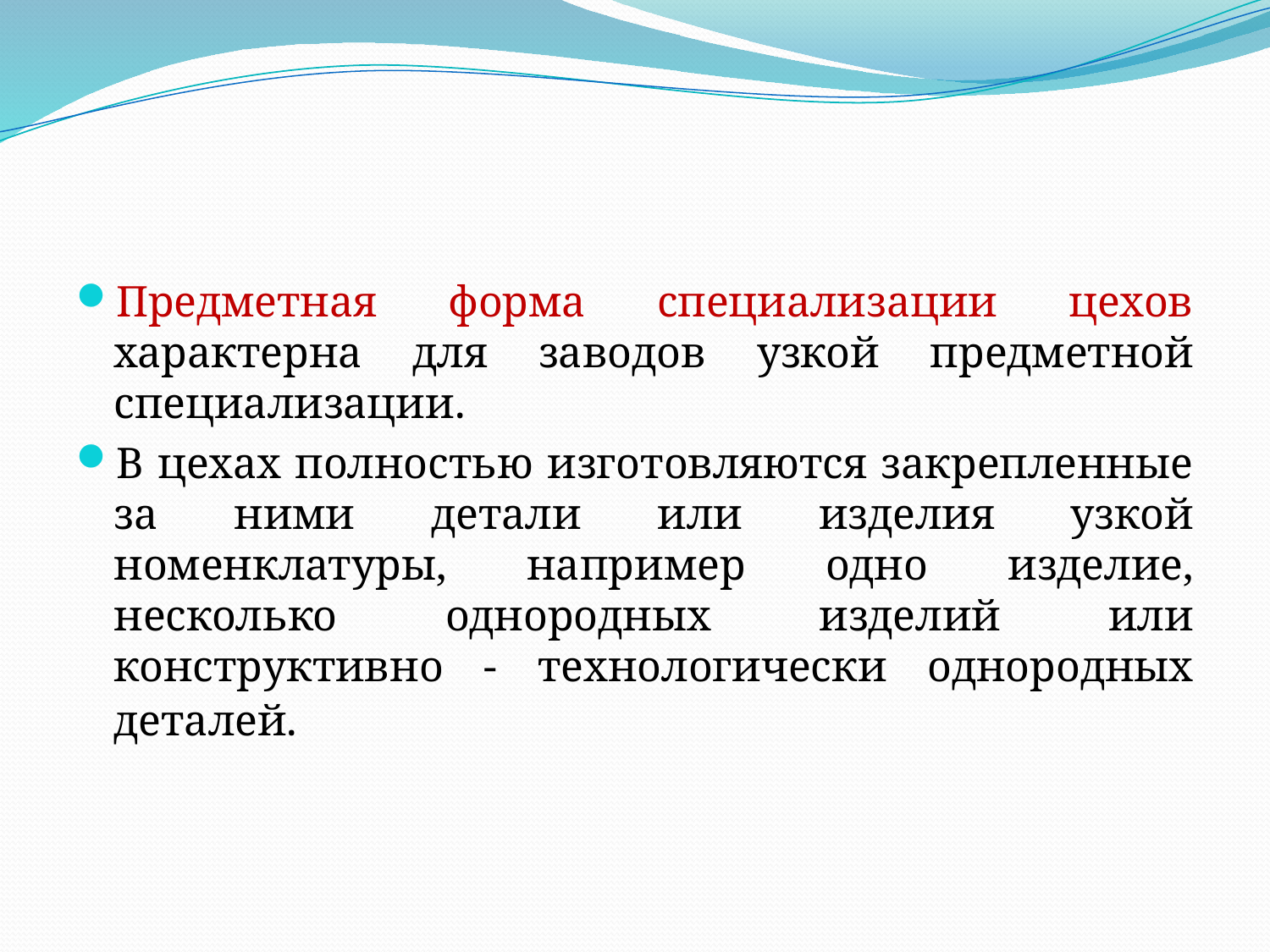

Предметная форма специализации цехов характерна для заводов узкой предметной специализации.
В цехах полностью изготовляются закрепленные за ними детали или изделия узкой номенклатуры, например одно изделие, несколько однородных изделий или конструктивно - технологически однородных деталей.